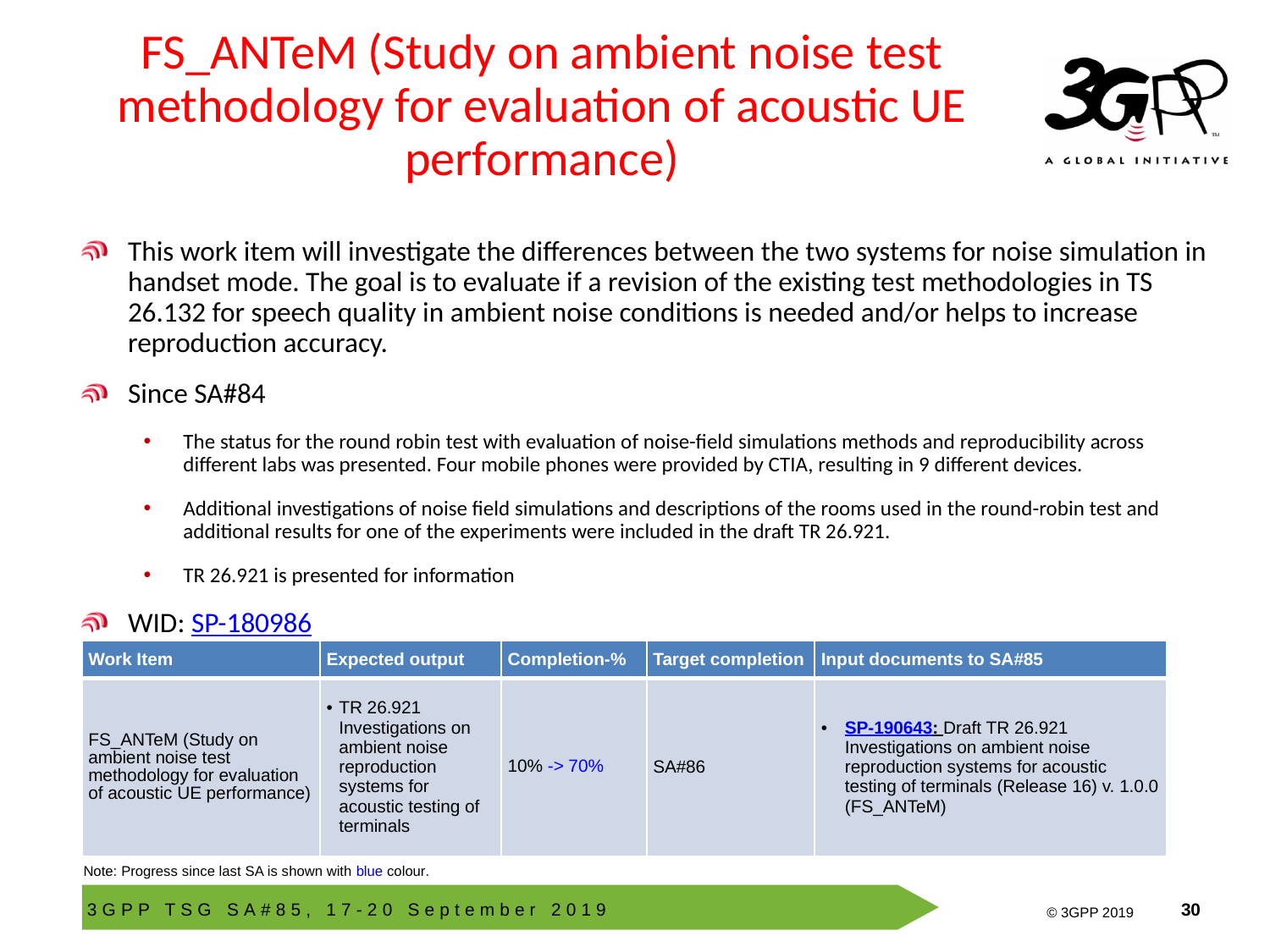

# FS_ANTeM (Study on ambient noise test methodology for evaluation of acoustic UE performance)
This work item will investigate the differences between the two systems for noise simulation in handset mode. The goal is to evaluate if a revision of the existing test methodologies in TS 26.132 for speech quality in ambient noise conditions is needed and/or helps to increase reproduction accuracy.
Since SA#84
The status for the round robin test with evaluation of noise-field simulations methods and reproducibility across different labs was presented. Four mobile phones were provided by CTIA, resulting in 9 different devices.
Additional investigations of noise field simulations and descriptions of the rooms used in the round-robin test and additional results for one of the experiments were included in the draft TR 26.921.
TR 26.921 is presented for information
WID: SP-180986

| Work Item | Expected output | Completion-% | Target completion | Input documents to SA#85 |
| --- | --- | --- | --- | --- |
| FS\_ANTeM (Study on ambient noise test methodology for evaluation of acoustic UE performance) | TR 26.921 Investigations on ambient noise reproduction systems for acoustic testing of terminals | 10% -> 70% | SA#86 | SP-190643: Draft TR 26.921 Investigations on ambient noise reproduction systems for acoustic testing of terminals (Release 16) v. 1.0.0 (FS\_ANTeM) |
Note: Progress since last SA is shown with blue colour.